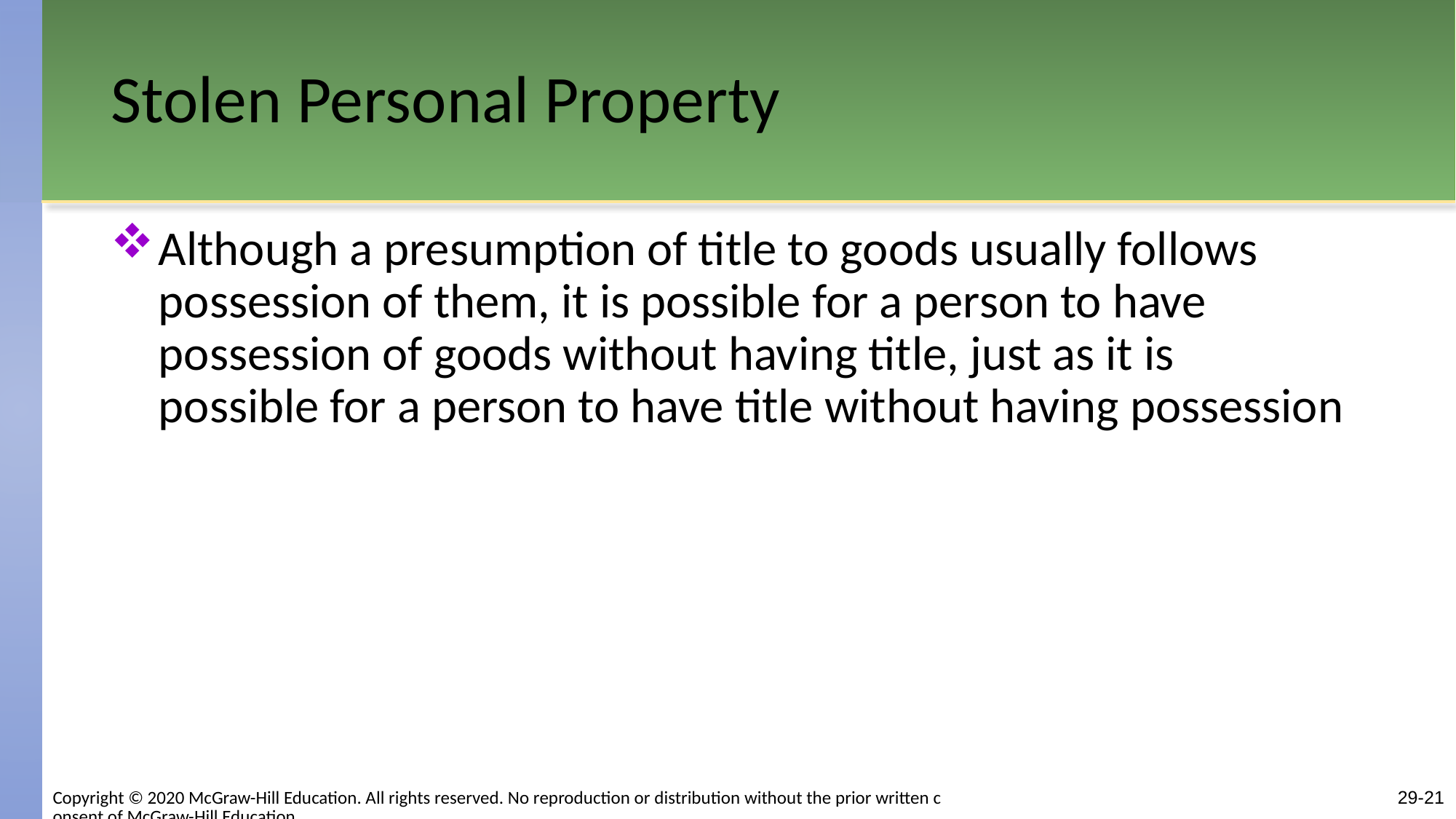

# Stolen Personal Property
Although a presumption of title to goods usually follows possession of them, it is possible for a person to have possession of goods without having title, just as it is possible for a person to have title without having possession

Copyright © 2020 McGraw-Hill Education. All rights reserved. No reproduction or distribution without the prior written consent of McGraw-Hill Education.
29-21